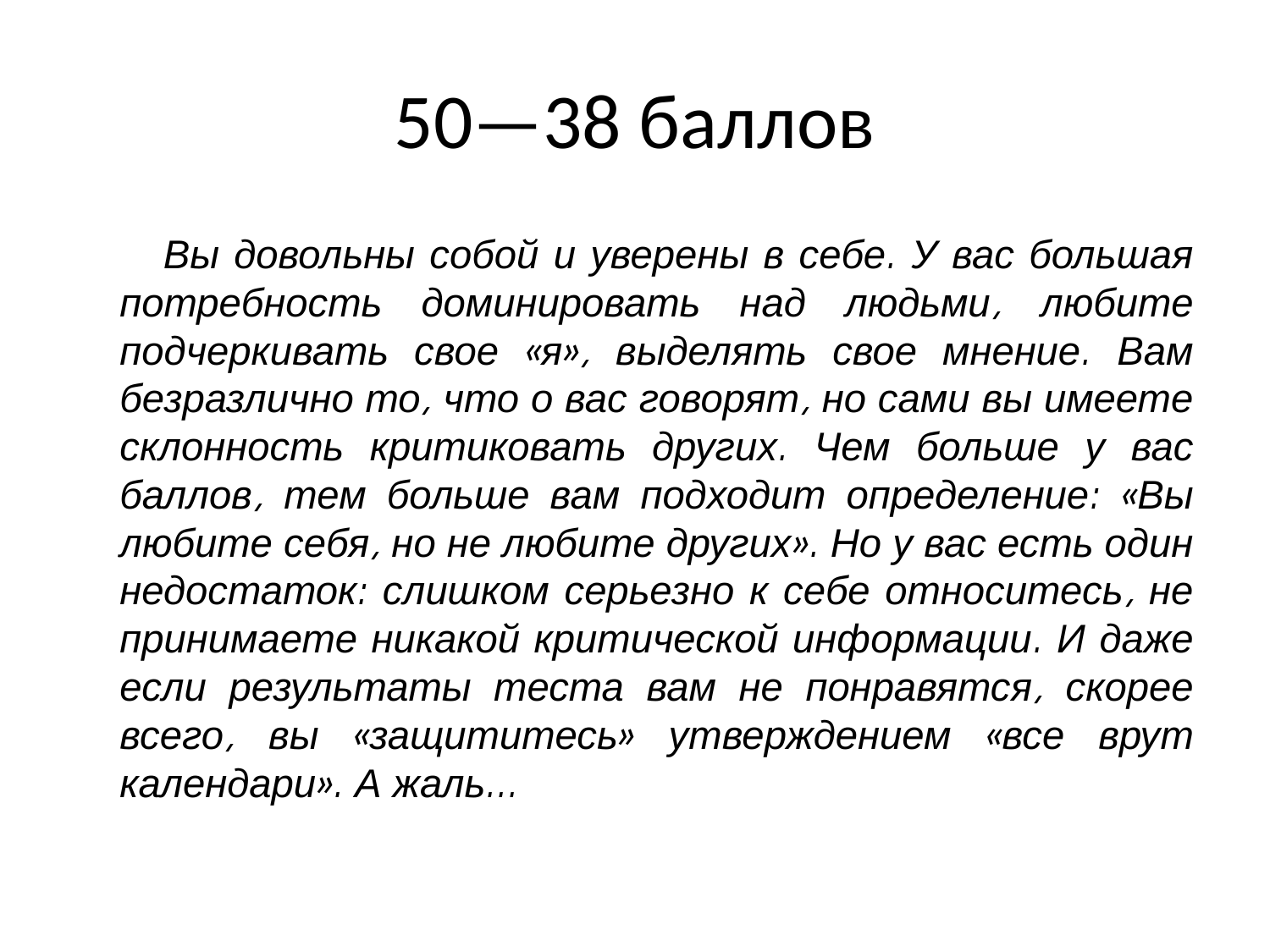

# 50—38 баллов
Вы довольны собой и уверены в себе. У вас большая потребность доминировать над людьми, любите подчеркивать свое «я», выделять свое мнение. Вам безразлично то, что о вас говорят, но сами вы имеете склонность критиковать других. Чем больше у вас баллов, тем больше вам подходит определение: «Вы любите себя, но не любите других». Но у вас есть один недостаток: слишком серьезно к себе относитесь, не принимаете никакой критической информации. И даже если результаты теста вам не понравятся, скорее всего, вы «защититесь» утверждением «все врут календари». А жаль...